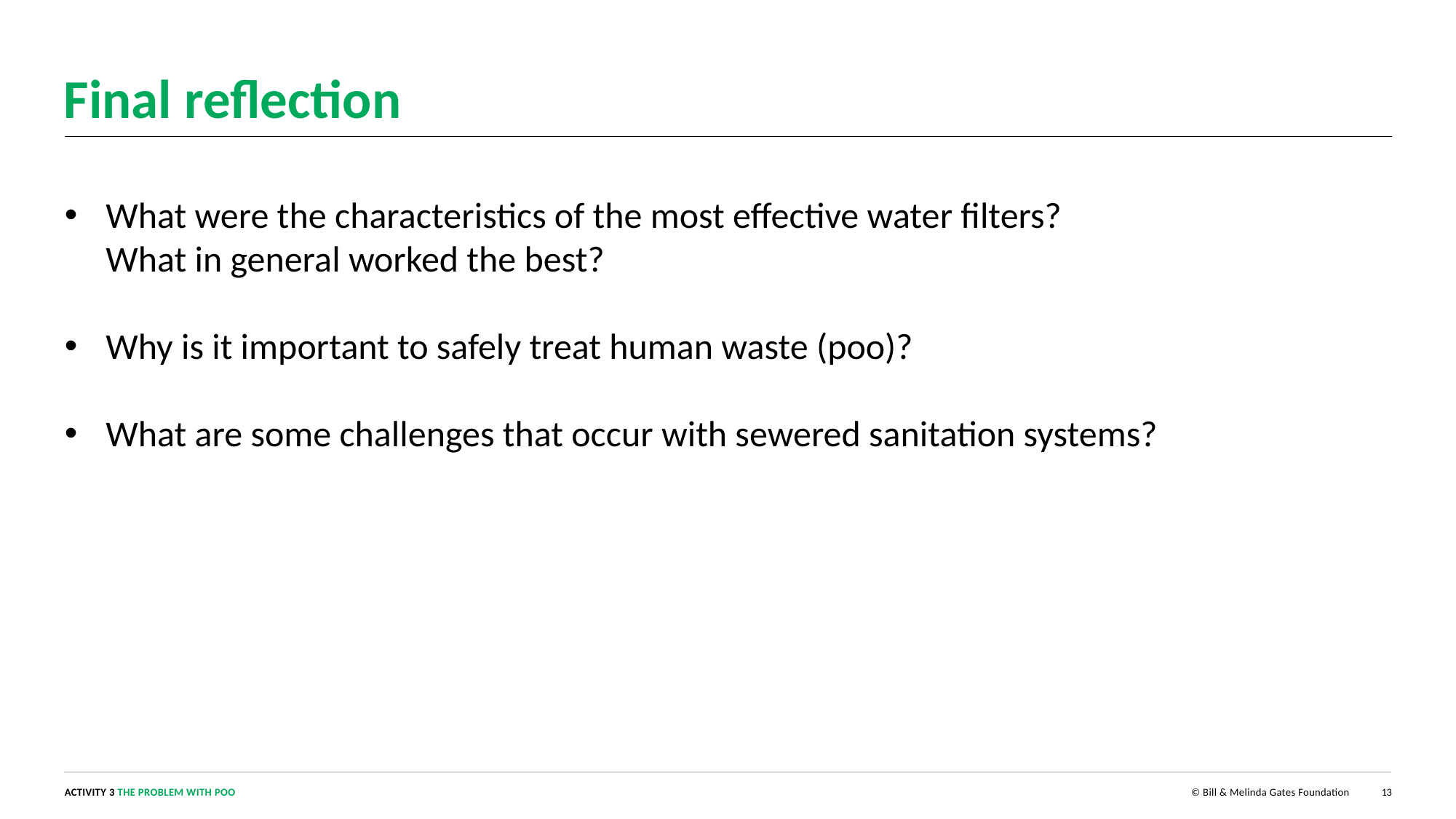

# Final reflection
What were the characteristics of the most effective water filters?
What in general worked the best?

Why is it important to safely treat human waste (poo)?
What are some challenges that occur with sewered sanitation systems?

13
ACTIVITY 3 THE PROBLEM WITH POO